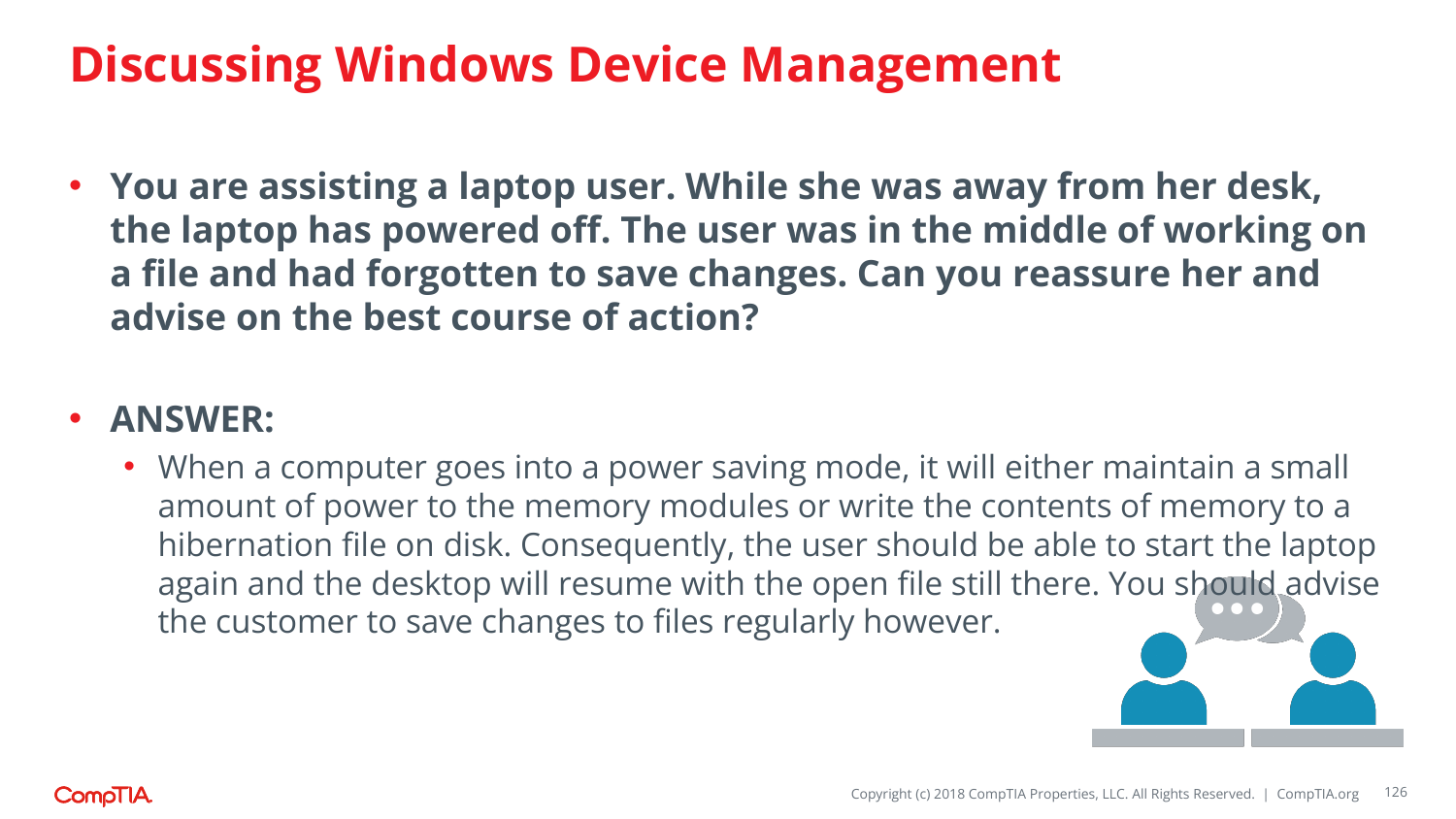

# Discussing Windows Device Management
You are assisting a laptop user. While she was away from her desk, the laptop has powered off. The user was in the middle of working on a file and had forgotten to save changes. Can you reassure her and advise on the best course of action?

ANSWER:
When a computer goes into a power saving mode, it will either maintain a small amount of power to the memory modules or write the contents of memory to a hibernation file on disk. Consequently, the user should be able to start the laptop again and the desktop will resume with the open file still there. You should advise the customer to save changes to files regularly however.
126